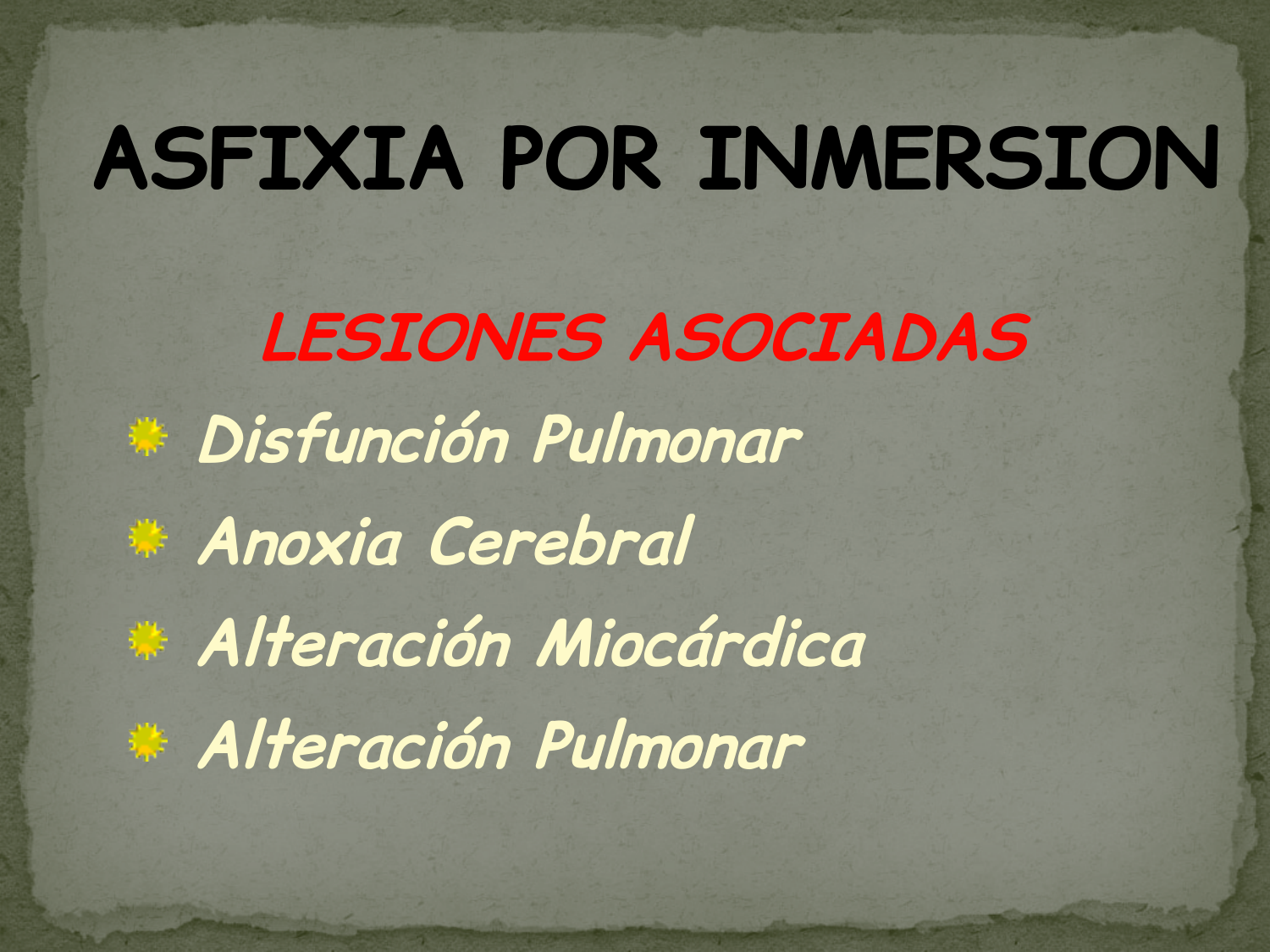

# ASFIXIA POR INMERSION
LESIONES ASOCIADAS
 Disfunción Pulmonar
 Anoxia Cerebral
 Alteración Miocárdica
 Alteración Pulmonar